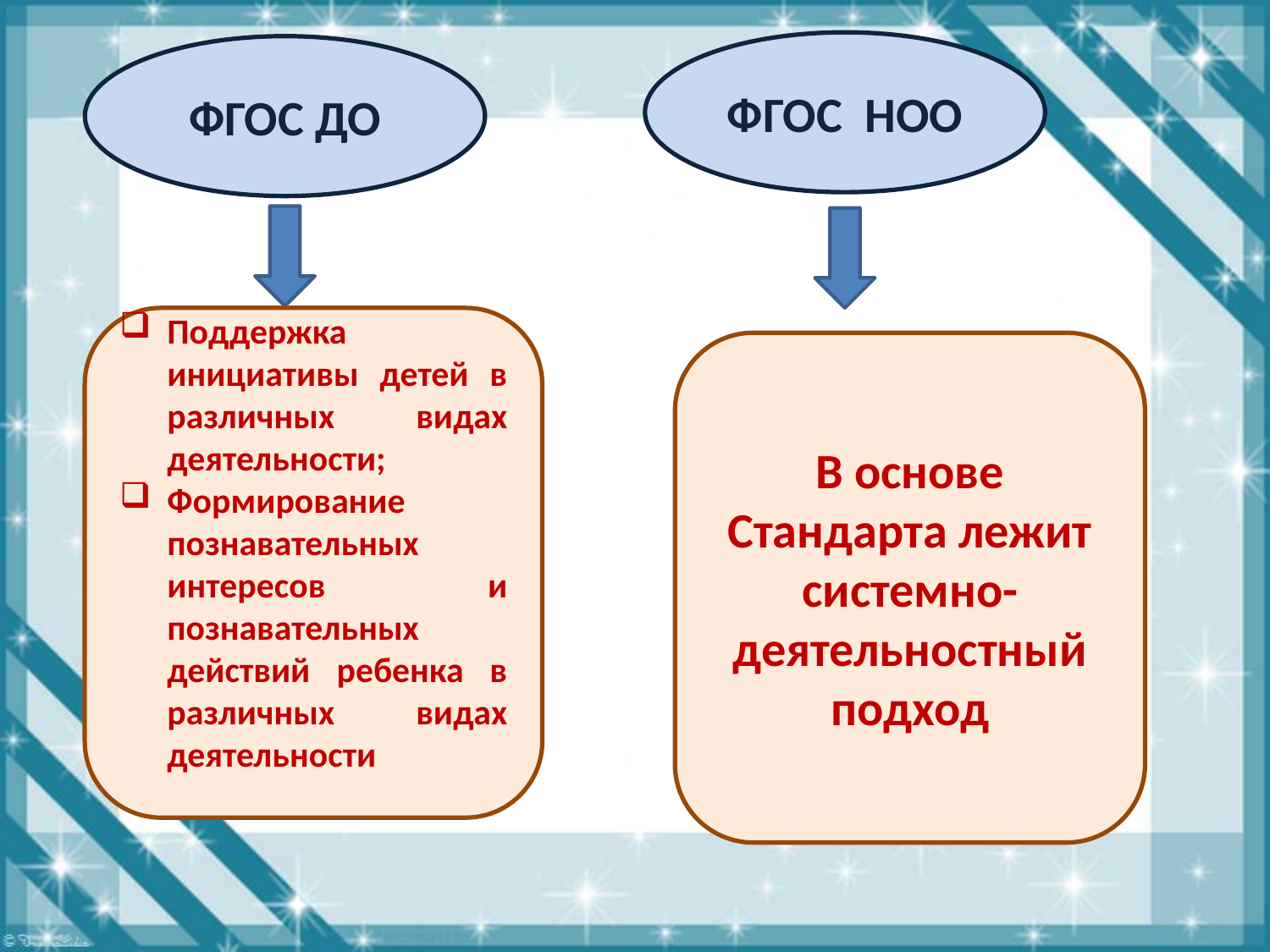

ФГОС  НОО
ФГОС ДО

Поддержка инициативы детей в различных видах деятельности;
Формирование познавательных интересов и познавательных действий ребенка в различных видах деятельности

В основе Стандарта лежит системно-деятельностный подход